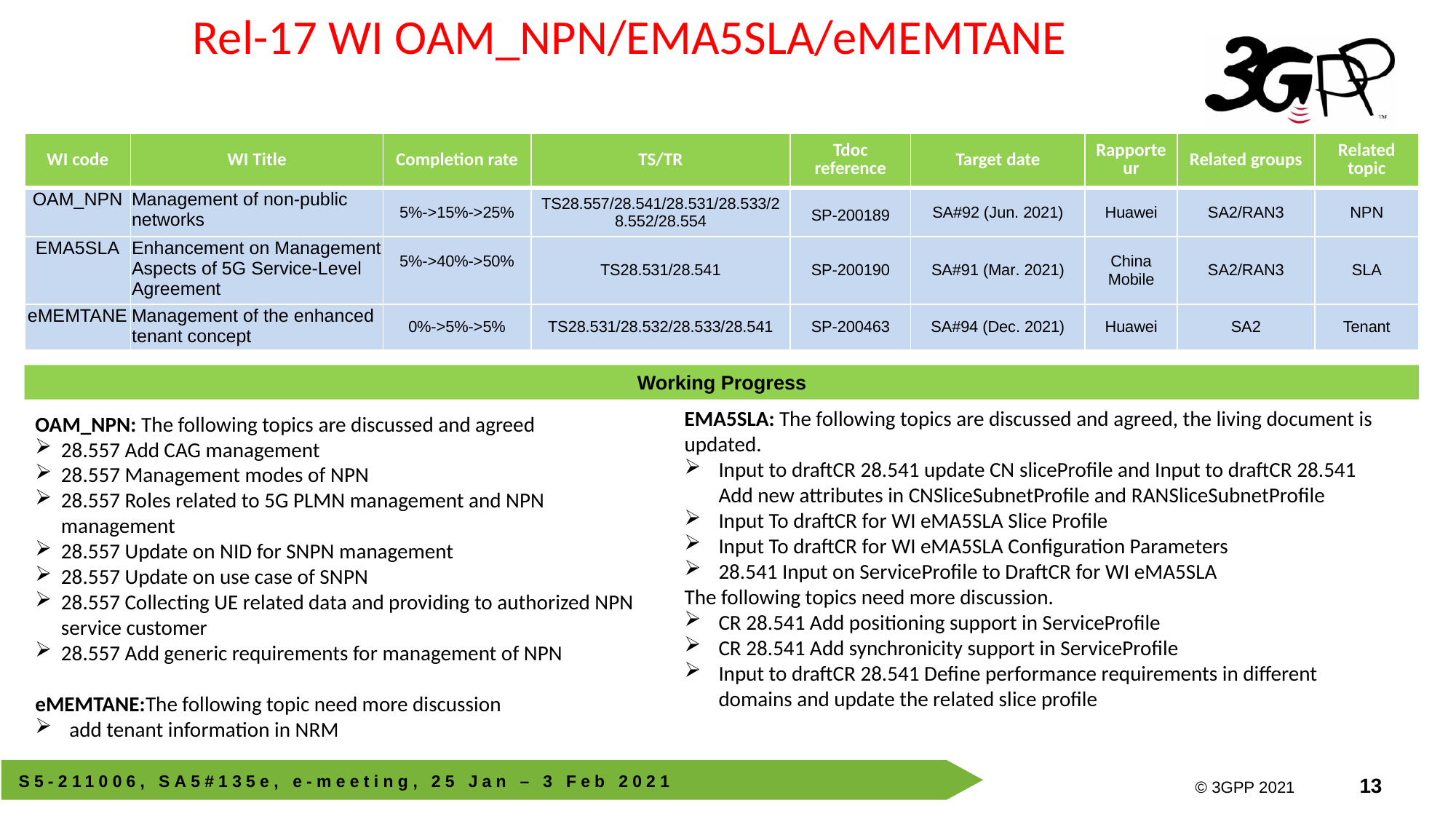

Rel-17 WI OAM_NPN/EMA5SLA/eMEMTANE
| WI code | WI Title | Completion rate | TS/TR | Tdoc reference | Target date | Rapporteur | Related groups | Related topic |
| --- | --- | --- | --- | --- | --- | --- | --- | --- |
| OAM\_NPN | Management of non-public networks | 5%->15%->25% | TS28.557/28.541/28.531/28.533/28.552/28.554 | SP-200189 | SA#92 (Jun. 2021) | Huawei | SA2/RAN3 | NPN |
| EMA5SLA | Enhancement on Management Aspects of 5G Service-Level Agreement | 5%->40%->50% | TS28.531/28.541 | SP-200190 | SA#91 (Mar. 2021) | China Mobile | SA2/RAN3 | SLA |
| eMEMTANE | Management of the enhanced tenant concept | 0%->5%->5% | TS28.531/28.532/28.533/28.541 | SP-200463 | SA#94 (Dec. 2021) | Huawei | SA2 | Tenant |
Working Progress
EMA5SLA: The following topics are discussed and agreed, the living document is updated.
Input to draftCR 28.541 update CN sliceProfile and Input to draftCR 28.541 Add new attributes in CNSliceSubnetProfile and RANSliceSubnetProfile
Input To draftCR for WI eMA5SLA Slice Profile
Input To draftCR for WI eMA5SLA Configuration Parameters
28.541 Input on ServiceProfile to DraftCR for WI eMA5SLA
The following topics need more discussion.
CR 28.541 Add positioning support in ServiceProfile
CR 28.541 Add synchronicity support in ServiceProfile
Input to draftCR 28.541 Define performance requirements in different domains and update the related slice profile
OAM_NPN: The following topics are discussed and agreed
28.557 Add CAG management
28.557 Management modes of NPN
28.557 Roles related to 5G PLMN management and NPN management
28.557 Update on NID for SNPN management
28.557 Update on use case of SNPN
28.557 Collecting UE related data and providing to authorized NPN service customer
28.557 Add generic requirements for management of NPN

eMEMTANE:The following topic need more discussion
add tenant information in NRM